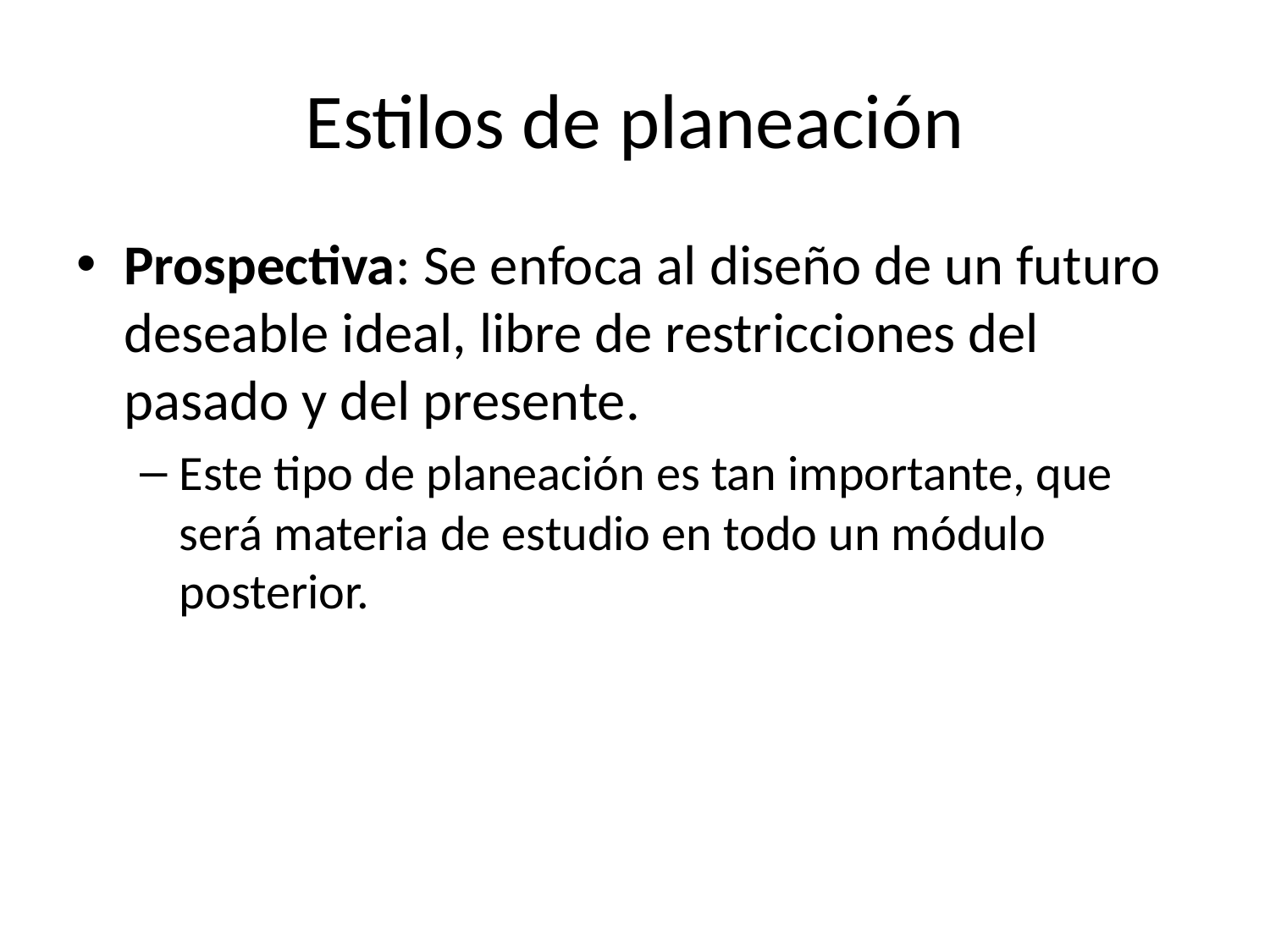

# Estilos de planeación
Prospectiva: Se enfoca al diseño de un futuro deseable ideal, libre de restricciones del pasado y del presente.
Este tipo de planeación es tan importante, que será materia de estudio en todo un módulo posterior.